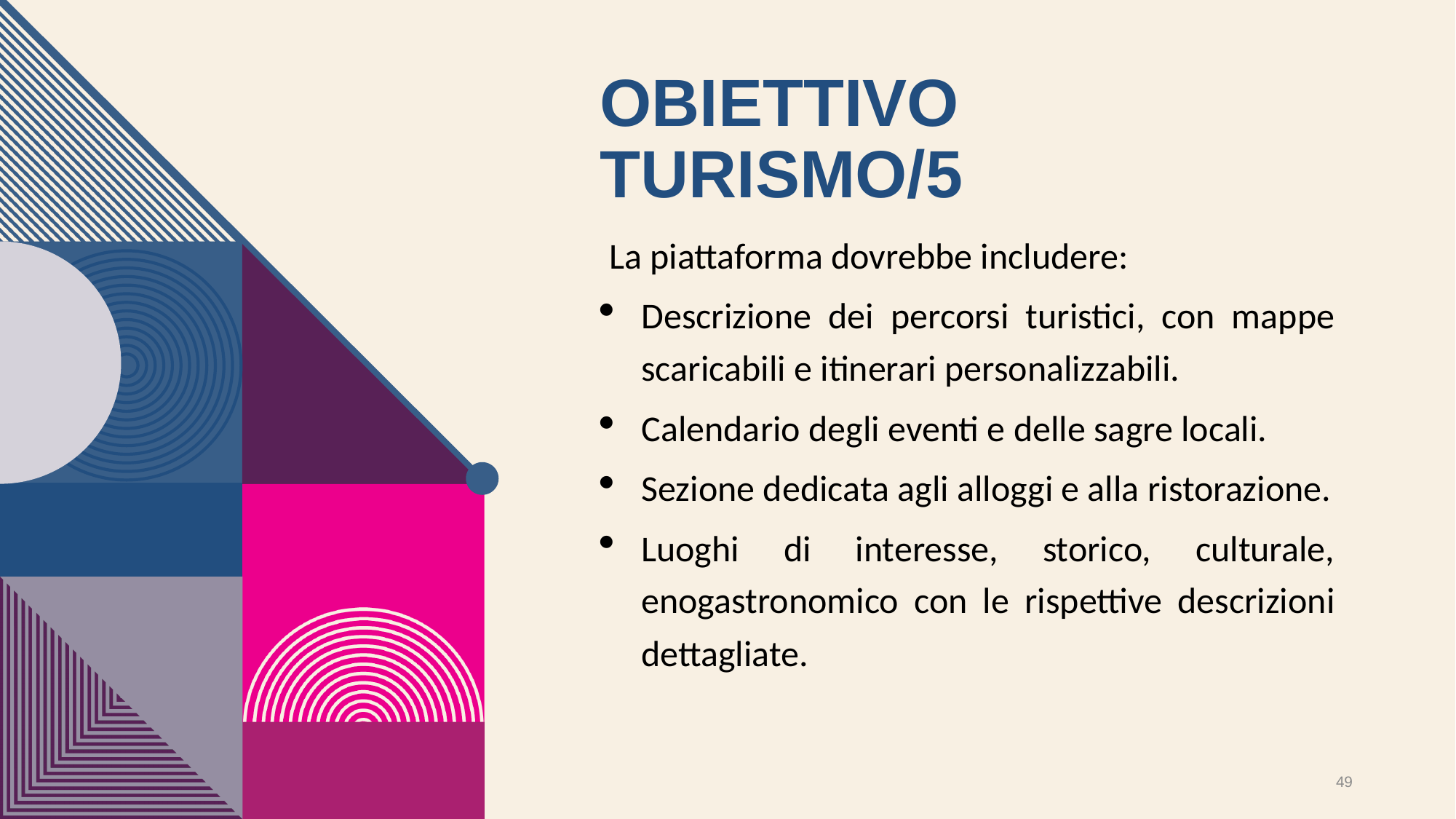

# Obiettivo turismo/5
La piattaforma dovrebbe includere:
Descrizione dei percorsi turistici, con mappe scaricabili e itinerari personalizzabili.
Calendario degli eventi e delle sagre locali.
Sezione dedicata agli alloggi e alla ristorazione.
Luoghi di interesse, storico, culturale, enogastronomico con le rispettive descrizioni dettagliate.

49